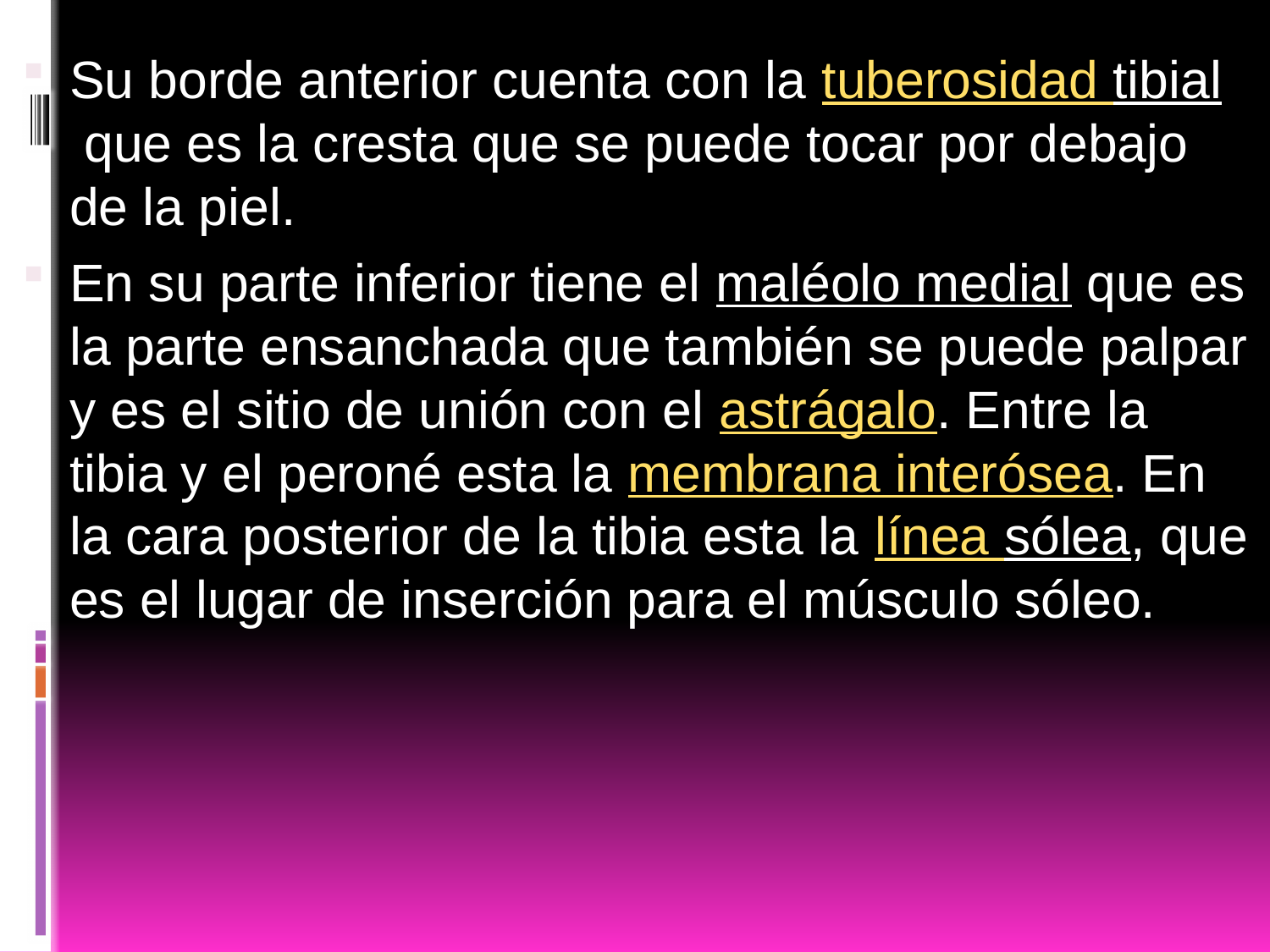

Su borde anterior cuenta con la tuberosidad tibial que es la cresta que se puede tocar por debajo de la piel.
En su parte inferior tiene el maléolo medial que es la parte ensanchada que también se puede palpar y es el sitio de unión con el astrágalo. Entre la tibia y el peroné esta la membrana interósea. En la cara posterior de la tibia esta la línea sólea, que es el lugar de inserción para el músculo sóleo.